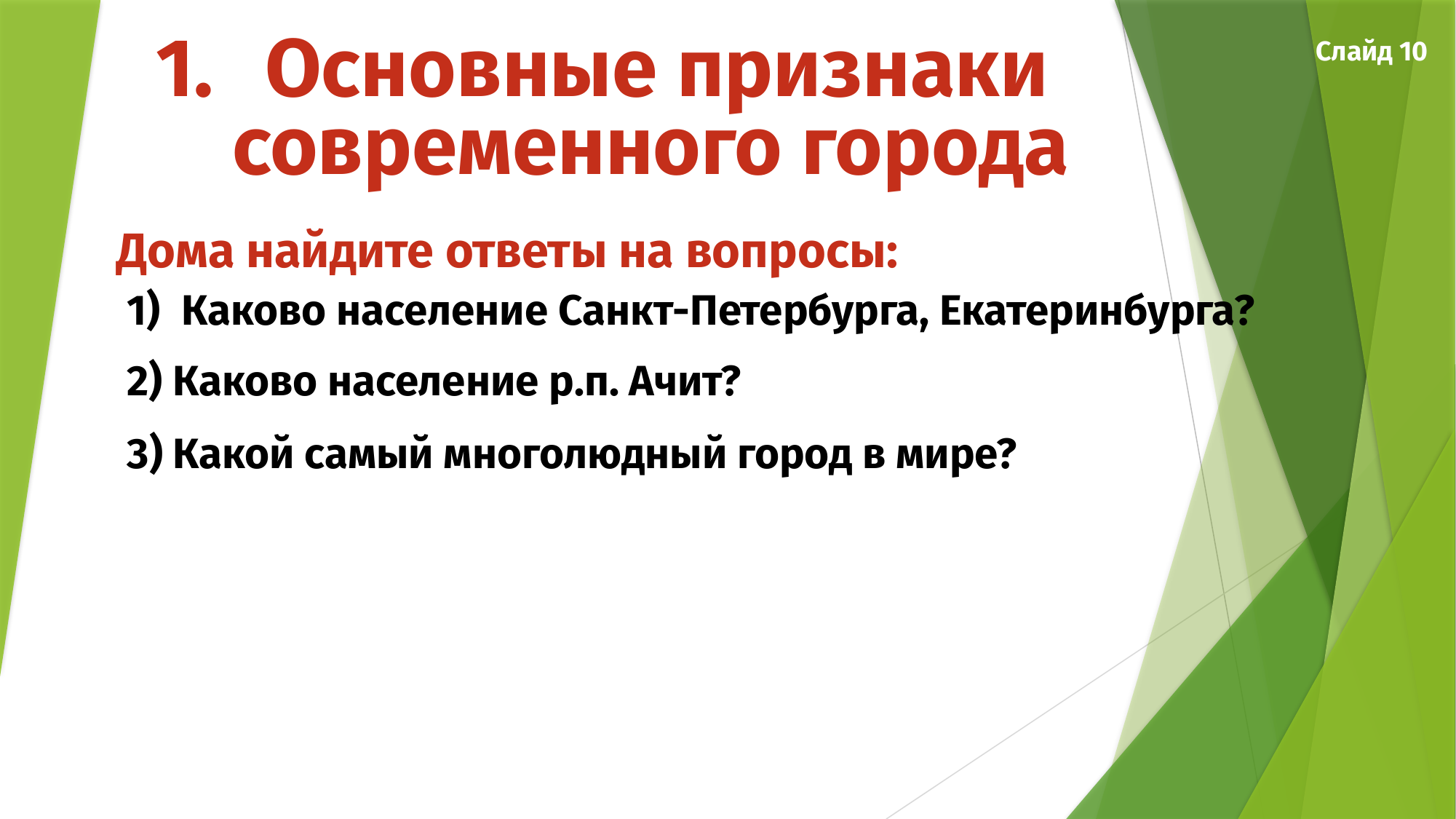

Основные признаки
    современного города
Слайд 10
Дома найдите ответы на вопросы:
Каково население Санкт-Петербурга, Екатеринбурга?
2) Каково население р.п. Ачит?
3) Какой самый многолюдный город в мире?